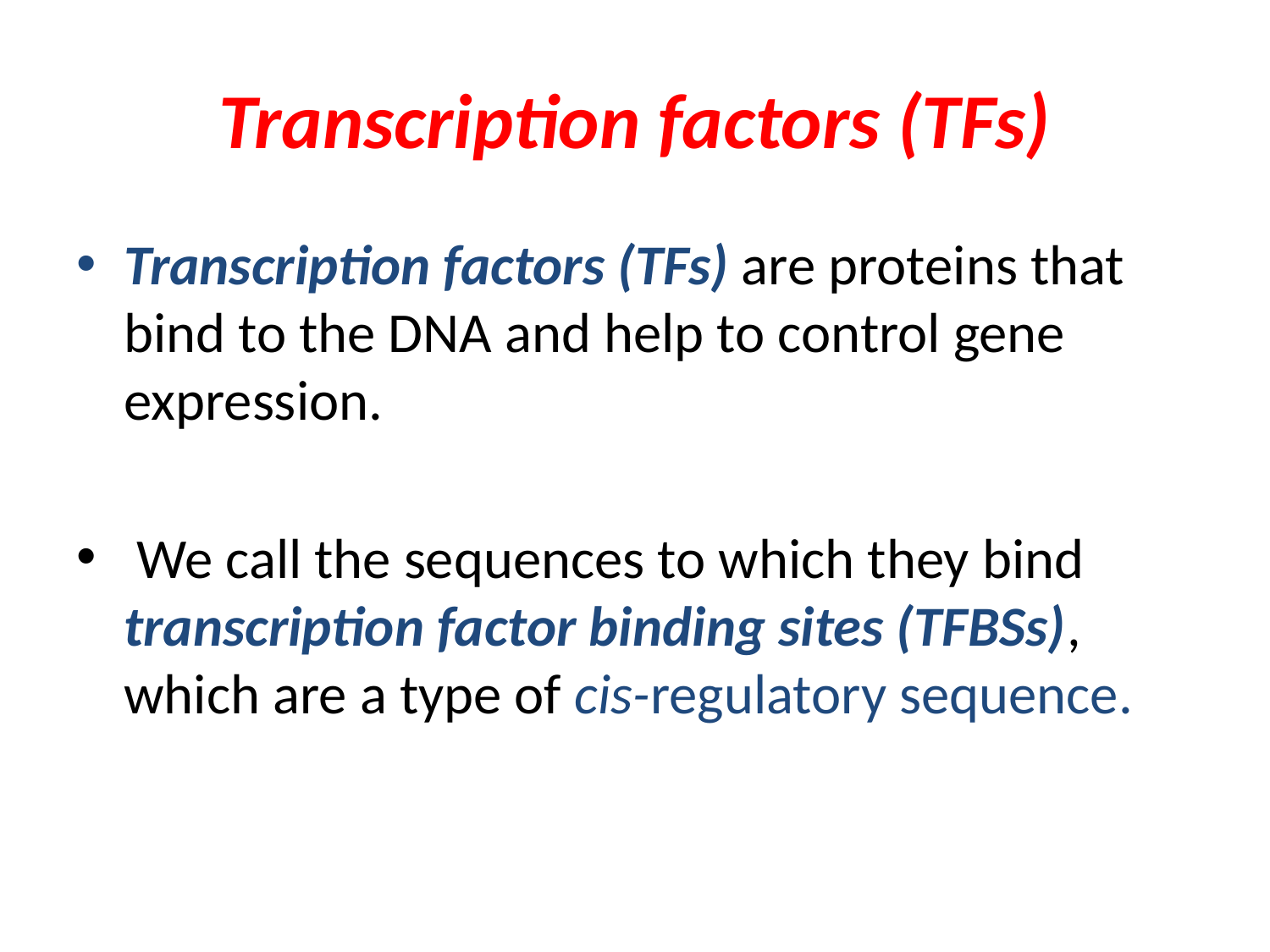

# Transcription factors (TFs)
Transcription factors (TFs) are proteins that bind to the DNA and help to control gene expression.

 We call the sequences to which they bind transcription factor binding sites (TFBSs), which are a type of cis-regulatory sequence.